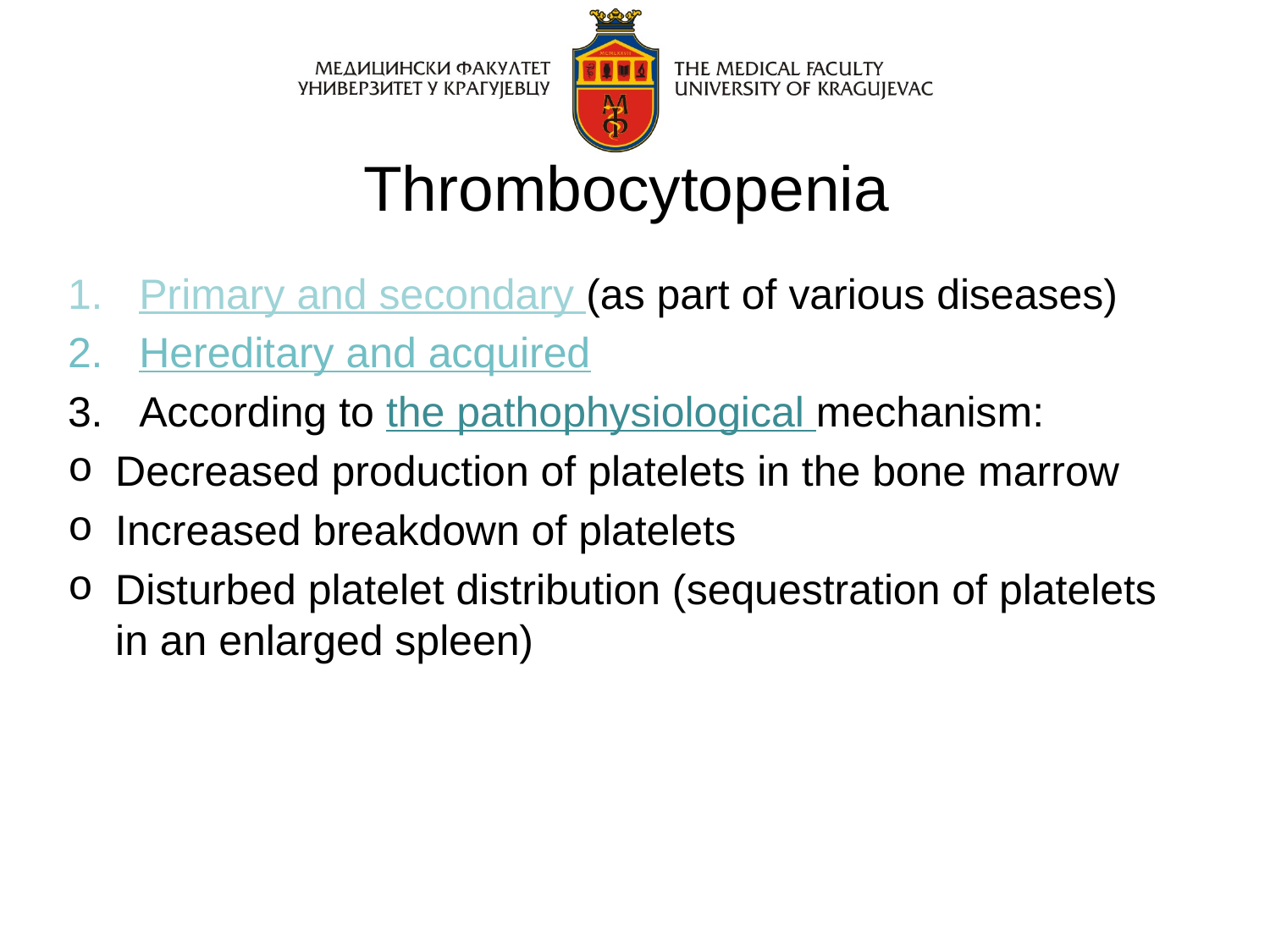

# Thrombocytopenia
Primary and secondary (as part of various diseases)
Hereditary and acquired
According to the pathophysiological mechanism:
Decreased production of platelets in the bone marrow
Increased breakdown of platelets
Disturbed platelet distribution (sequestration of platelets in an enlarged spleen)